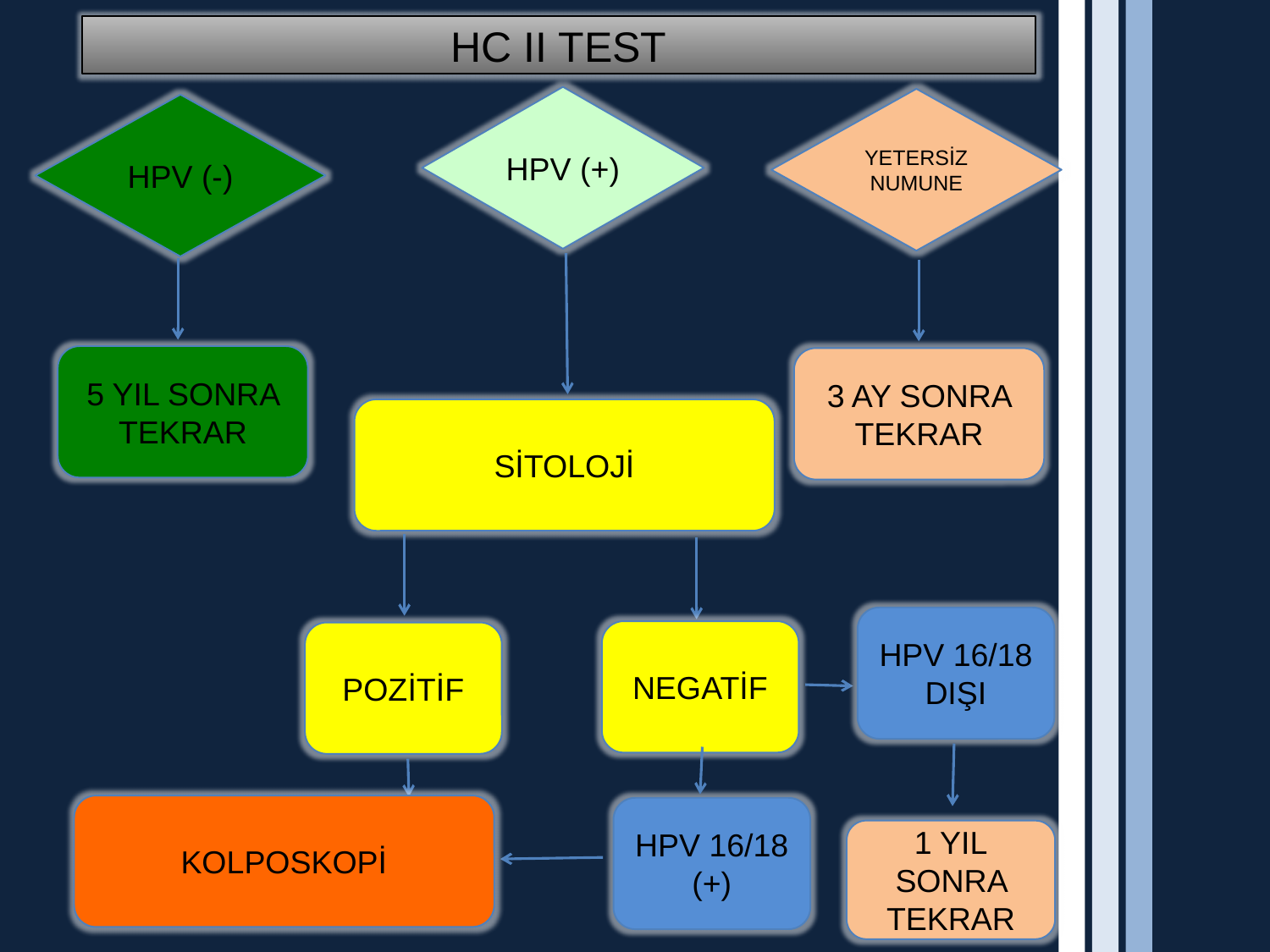

HC II TEST
HPV (+)
YETERSİZ NUMUNE
HPV (-)
5 YIL SONRA TEKRAR
3 AY SONRA TEKRAR
SİTOLOJİ
HPV 16/18 DIŞI
NEGATİF
POZİTİF

KOLPOSKOPİ
HPV 16/18 (+)
1 YIL
SONRA TEKRAR